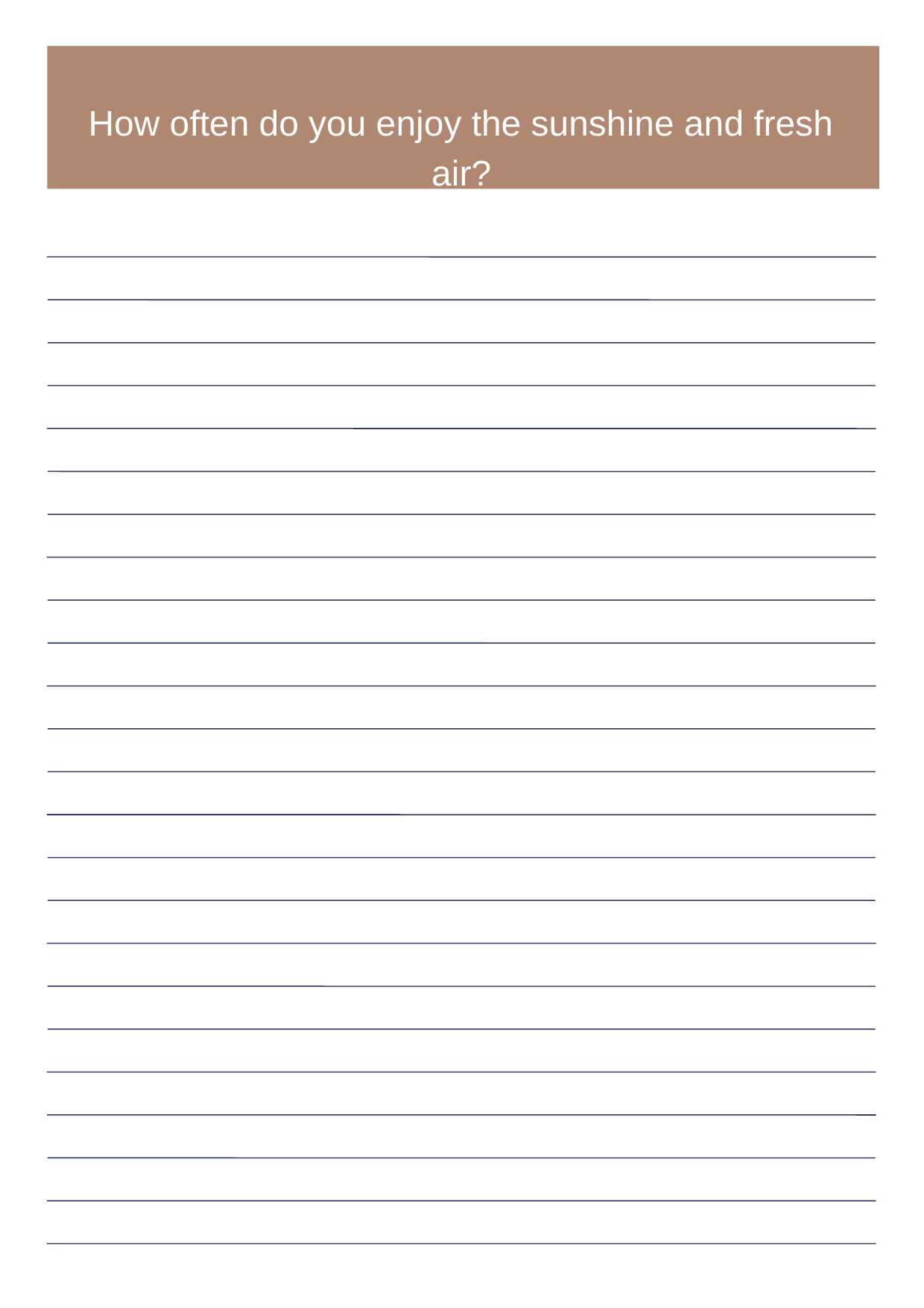

How often do you enjoy the sunshine and fresh air?